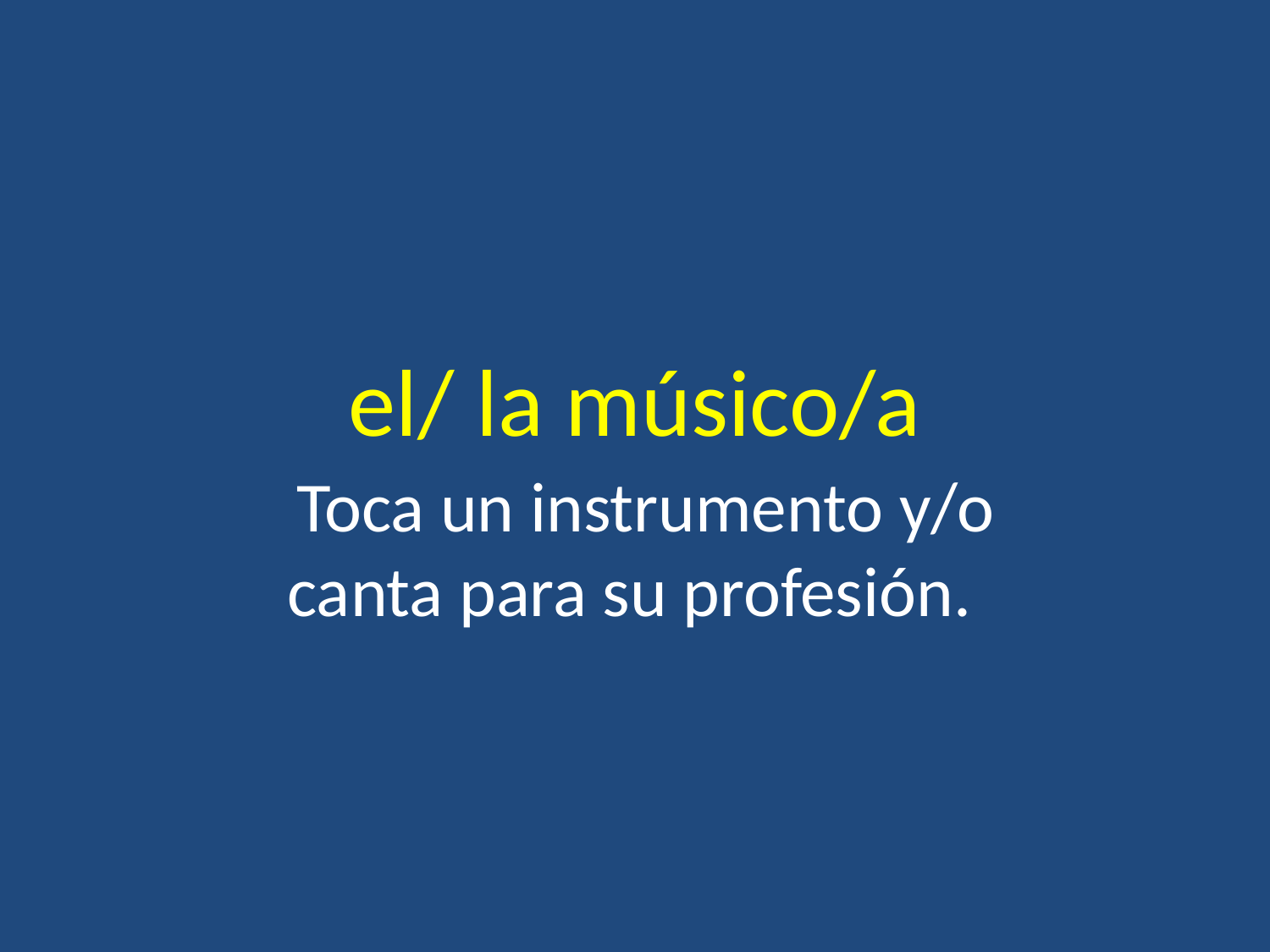

# el/ la músico/a
Toca un instrumento y/o canta para su profesión.